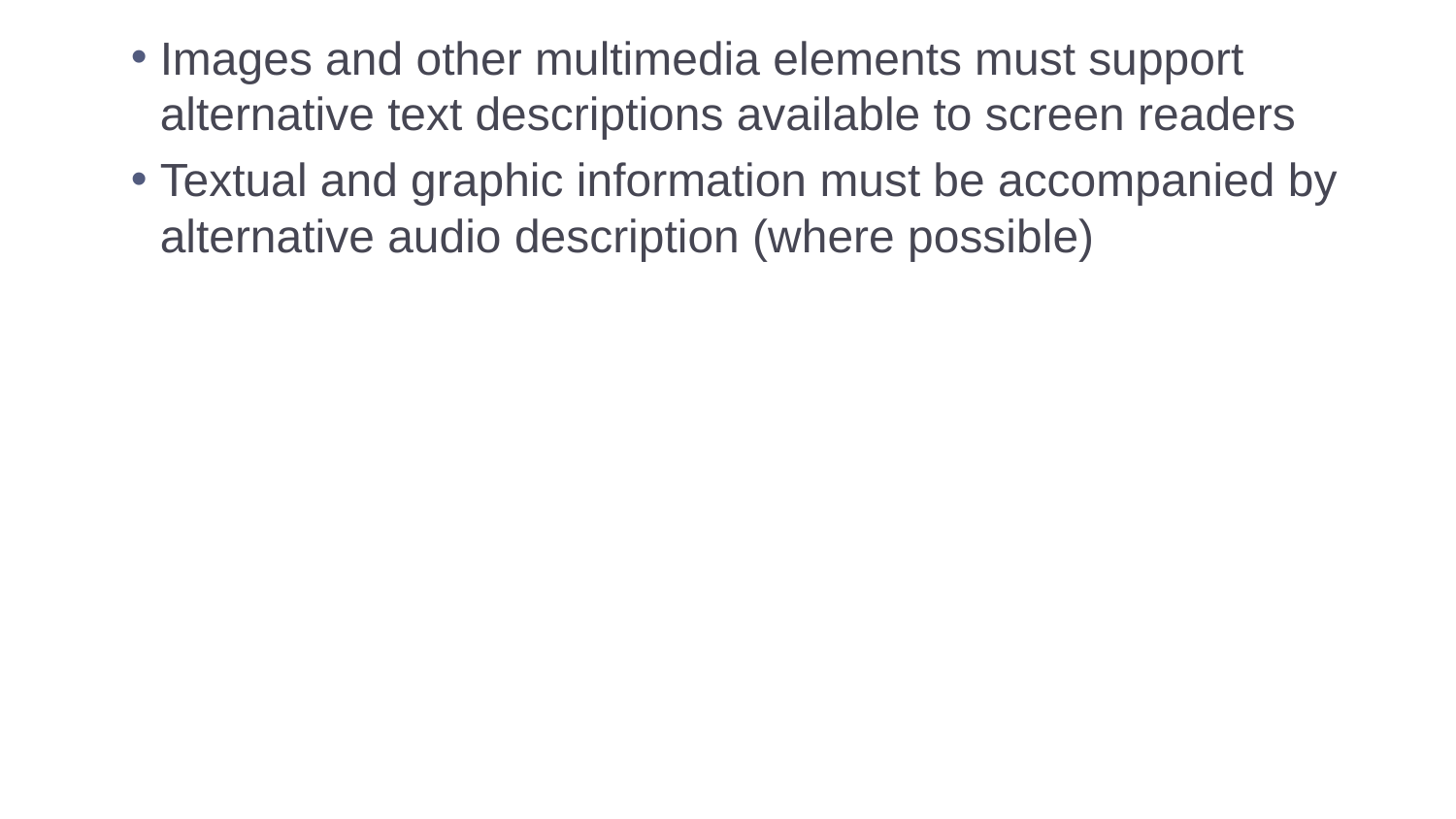

Images and other multimedia elements must support alternative text descriptions available to screen readers
Textual and graphic information must be accompanied by alternative audio description (where possible)